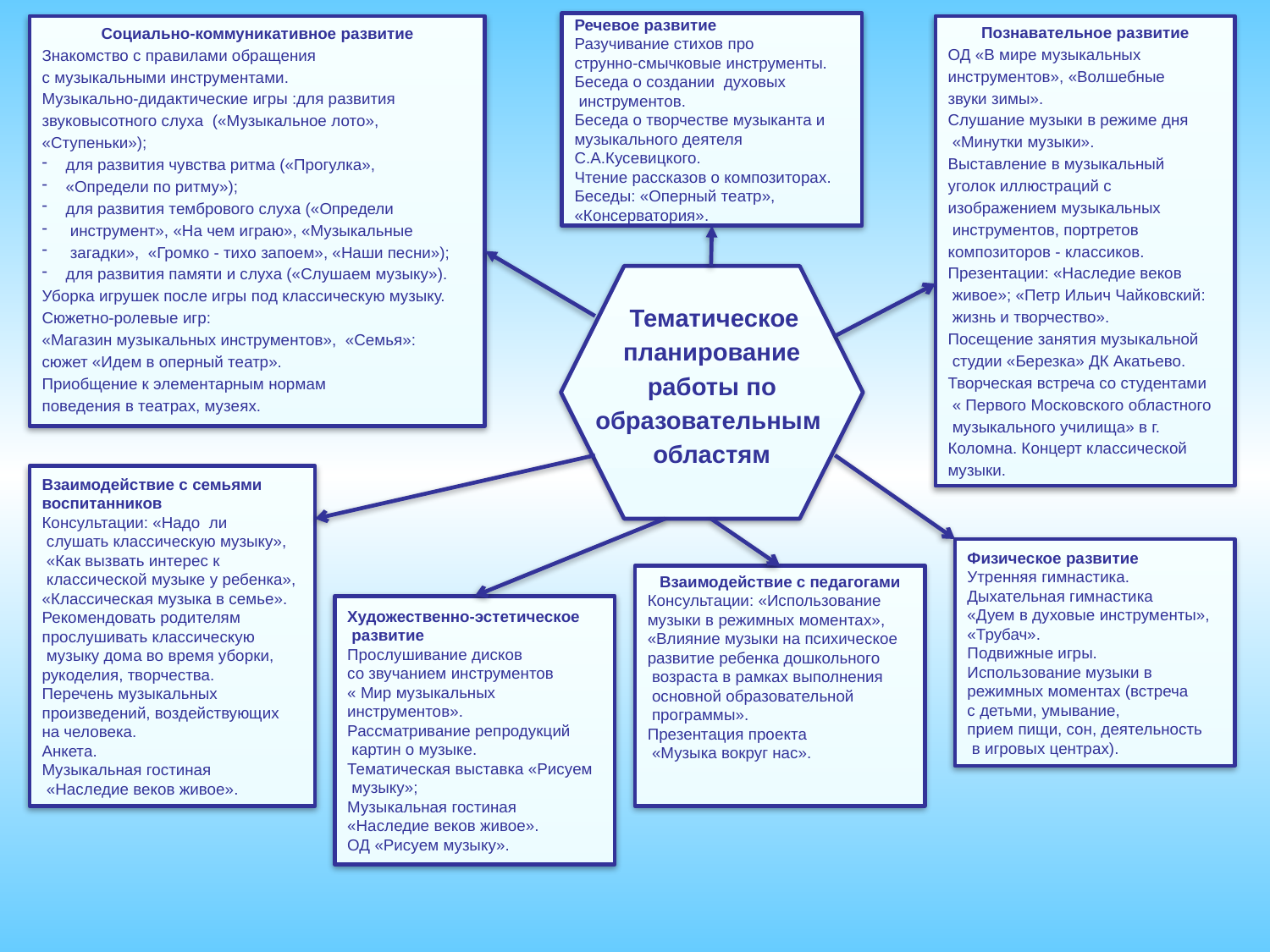

Речевое развитие
Разучивание стихов про
струнно-смычковые инструменты.
Беседа о создании  духовых
 инструментов.
Беседа о творчестве музыканта и
музыкального деятеля
С.А.Кусевицкого.
Чтение рассказов о композиторах.
Беседы: «Оперный театр»,
«Консерватория».

Социально-коммуникативное развитие
Знакомство с правилами обращения
с музыкальными инструментами.
Музыкально-дидактические игры :для развития
звуковысотного слуха  («Музыкальное лото»,
«Ступеньки»);
для развития чувства ритма («Прогулка»,
«Определи по ритму»);
для развития тембрового слуха («Определи
 инструмент», «На чем играю», «Музыкальные
 загадки»,  «Громко - тихо запоем», «Наши песни»);
для развития памяти и слуха («Слушаем музыку»).
Уборка игрушек после игры под классическую музыку.
Сюжетно-ролевые игр:
«Магазин музыкальных инструментов»,  «Семья»:
сюжет «Идем в оперный театр».
Приобщение к элементарным нормам
поведения в театрах, музеях.

Познавательное развитие
ОД «В мире музыкальных
инструментов», «Волшебные
звуки зимы».
Слушание музыки в режиме дня
 «Минутки музыки».
Выставление в музыкальный
уголок иллюстраций с
изображением музыкальных
 инструментов, портретов
композиторов - классиков.
Презентации: «Наследие веков
 живое»; «Петр Ильич Чайковский:
 жизнь и творчество».
Посещение занятия музыкальной
 студии «Березка» ДК Акатьево.
Творческая встреча со студентами
 « Первого Московского областного
 музыкального училища» в г.
Коломна. Концерт классической
музыки.

  Тематическое
планирование
 работы по
образовательным
областям

Взаимодействие с семьями
воспитанников
Консультации: «Надо  ли
 слушать классическую музыку»,
 «Как вызвать интерес к
 классической музыке у ребенка»,
«Классическая музыка в семье».
Рекомендовать родителям
прослушивать классическую
 музыку дома во время уборки,
рукоделия, творчества.
Перечень музыкальных
произведений, воздействующих
на человека.
Анкета.
Музыкальная гостиная
 «Наследие веков живое».

Физическое развитие
Утренняя гимнастика.
Дыхательная гимнастика
«Дуем в духовые инструменты»,
«Трубач».
Подвижные игры.
Использование музыки в
режимных моментах (встреча
с детьми, умывание,
прием пищи, сон, деятельность
 в игровых центрах).

Взаимодействие с педагогами
Консультации: «Использование
музыки в режимных моментах»,
«Влияние музыки на психическое
развитие ребенка дошкольного
 возраста в рамках выполнения
 основной образовательной
 программы».
Презентация проекта
 «Музыка вокруг нас».

Художественно-эстетическое
 развитие
Прослушивание дисков
со звучанием инструментов
« Мир музыкальных
инструментов».
Рассматривание репродукций
 картин о музыке.
Тематическая выставка «Рисуем
 музыку»;
Музыкальная гостиная
«Наследие веков живое».
ОД «Рисуем музыку».